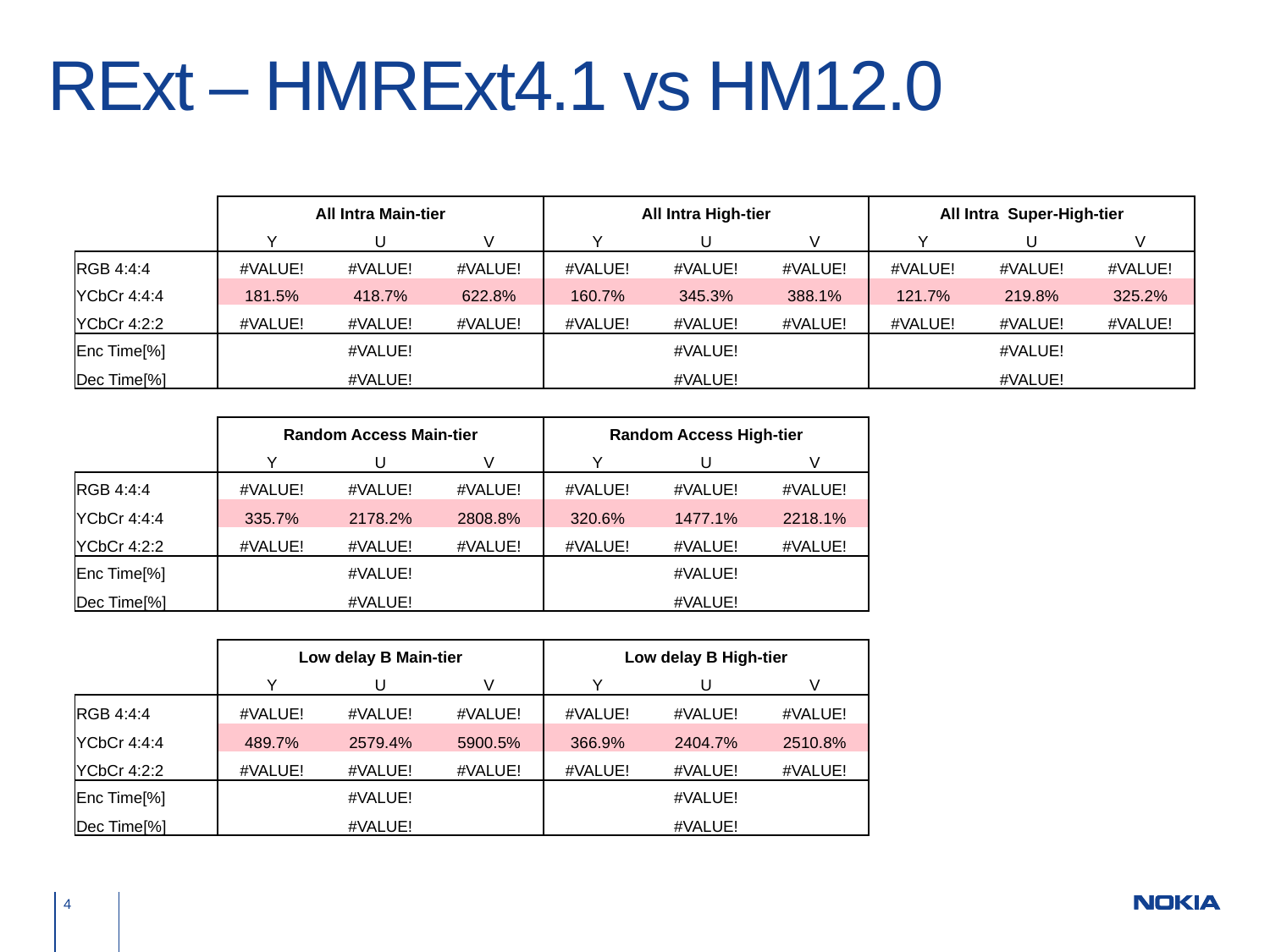

# RExt – HMRExt4.1 vs HM12.0
|  | All Intra Main-tier |  |  | All Intra High-tier |  |  | All Intra Super-High-tier |  |  |
| --- | --- | --- | --- | --- | --- | --- | --- | --- | --- |
|  | Y | U | V | Y | U | V | Y | U | V |
| RGB 4:4:4 | #VALUE! | #VALUE! | #VALUE! | #VALUE! | #VALUE! | #VALUE! | #VALUE! | #VALUE! | #VALUE! |
| YCbCr 4:4:4 | 181.5% | 418.7% | 622.8% | 160.7% | 345.3% | 388.1% | 121.7% | 219.8% | 325.2% |
| YCbCr 4:2:2 | #VALUE! | #VALUE! | #VALUE! | #VALUE! | #VALUE! | #VALUE! | #VALUE! | #VALUE! | #VALUE! |
| Enc Time[%] | #VALUE! |  |  | #VALUE! |  |  | #VALUE! |  |  |
| Dec Time[%] | #VALUE! |  |  | #VALUE! |  |  | #VALUE! |  |  |
|  |  |  |  |  |  |  |  |  |  |
|  | Random Access Main-tier |  |  | Random Access High-tier |  |  |  |  |  |
|  | Y | U | V | Y | U | V |  |  |  |
| RGB 4:4:4 | #VALUE! | #VALUE! | #VALUE! | #VALUE! | #VALUE! | #VALUE! |  |  |  |
| YCbCr 4:4:4 | 335.7% | 2178.2% | 2808.8% | 320.6% | 1477.1% | 2218.1% |  |  |  |
| YCbCr 4:2:2 | #VALUE! | #VALUE! | #VALUE! | #VALUE! | #VALUE! | #VALUE! |  |  |  |
| Enc Time[%] | #VALUE! |  |  | #VALUE! |  |  |  |  |  |
| Dec Time[%] | #VALUE! |  |  | #VALUE! |  |  |  |  |  |
|  |  |  |  |  |  |  |  |  |  |
|  | Low delay B Main-tier |  |  | Low delay B High-tier |  |  |  |  |  |
|  | Y | U | V | Y | U | V |  |  |  |
| RGB 4:4:4 | #VALUE! | #VALUE! | #VALUE! | #VALUE! | #VALUE! | #VALUE! |  |  |  |
| YCbCr 4:4:4 | 489.7% | 2579.4% | 5900.5% | 366.9% | 2404.7% | 2510.8% |  |  |  |
| YCbCr 4:2:2 | #VALUE! | #VALUE! | #VALUE! | #VALUE! | #VALUE! | #VALUE! |  |  |  |
| Enc Time[%] | #VALUE! |  |  | #VALUE! |  |  |  |  |  |
| Dec Time[%] | #VALUE! |  |  | #VALUE! |  |  |  |  |  |
4